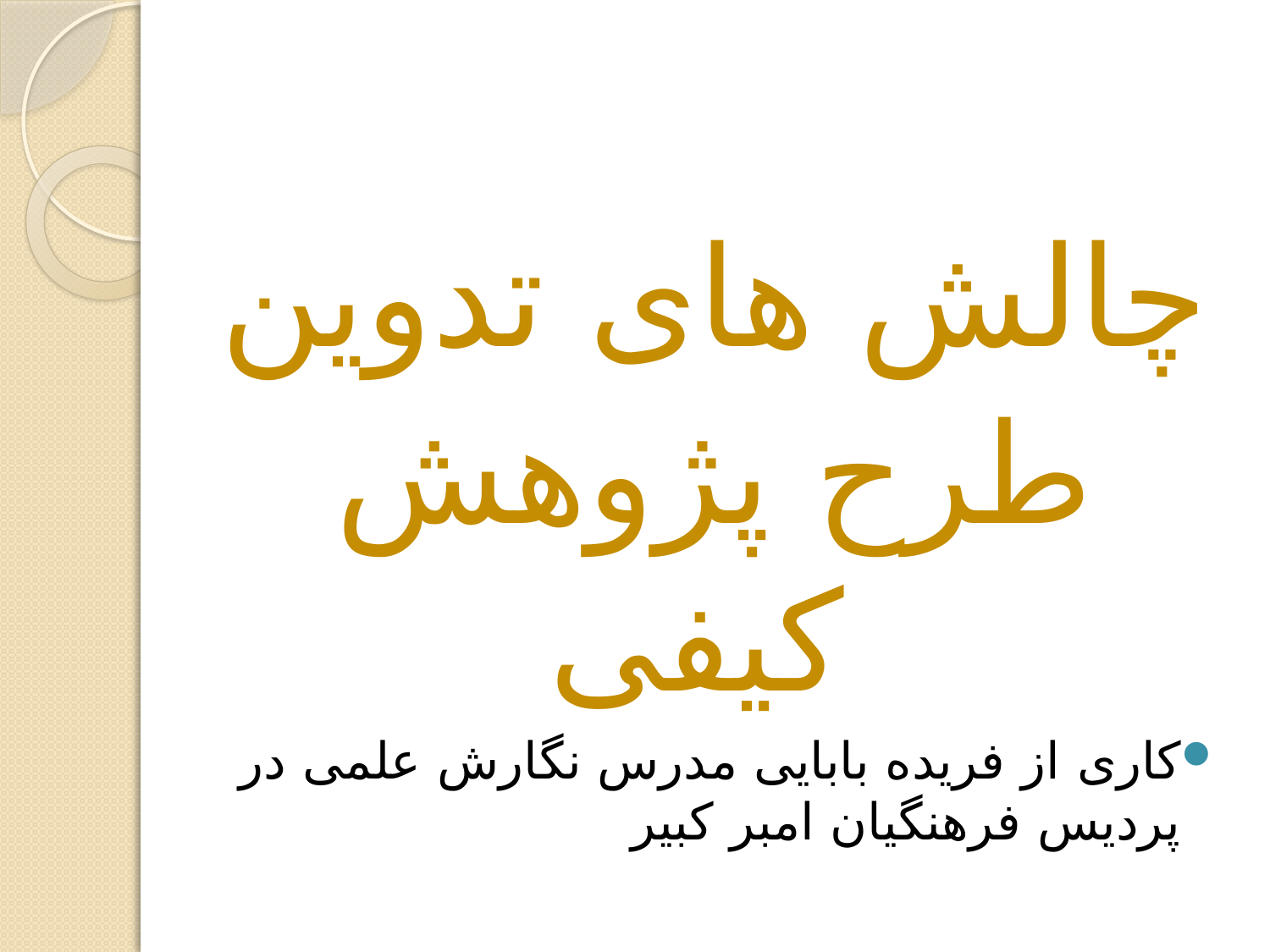

چالش های تدوین
طرح پژوهش کیفی
کاری از فریده بابایی مدرس نگارش علمی در پردیس فرهنگیان امبر کبیر